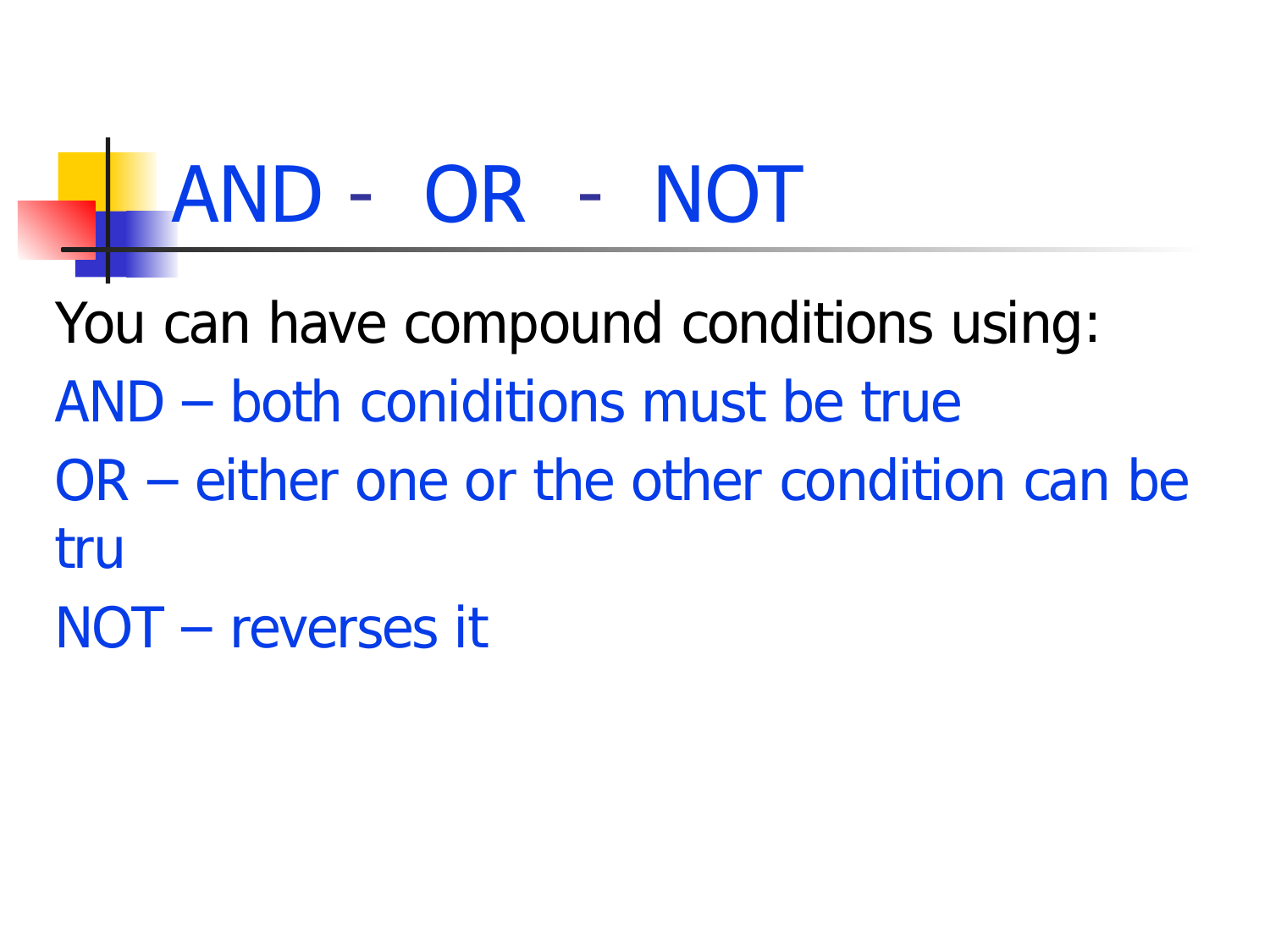

# AND -  OR  -  NOT
You can have compound conditions using:
AND – both coniditions must be true
OR – either one or the other condition can be tru
NOT – reverses it